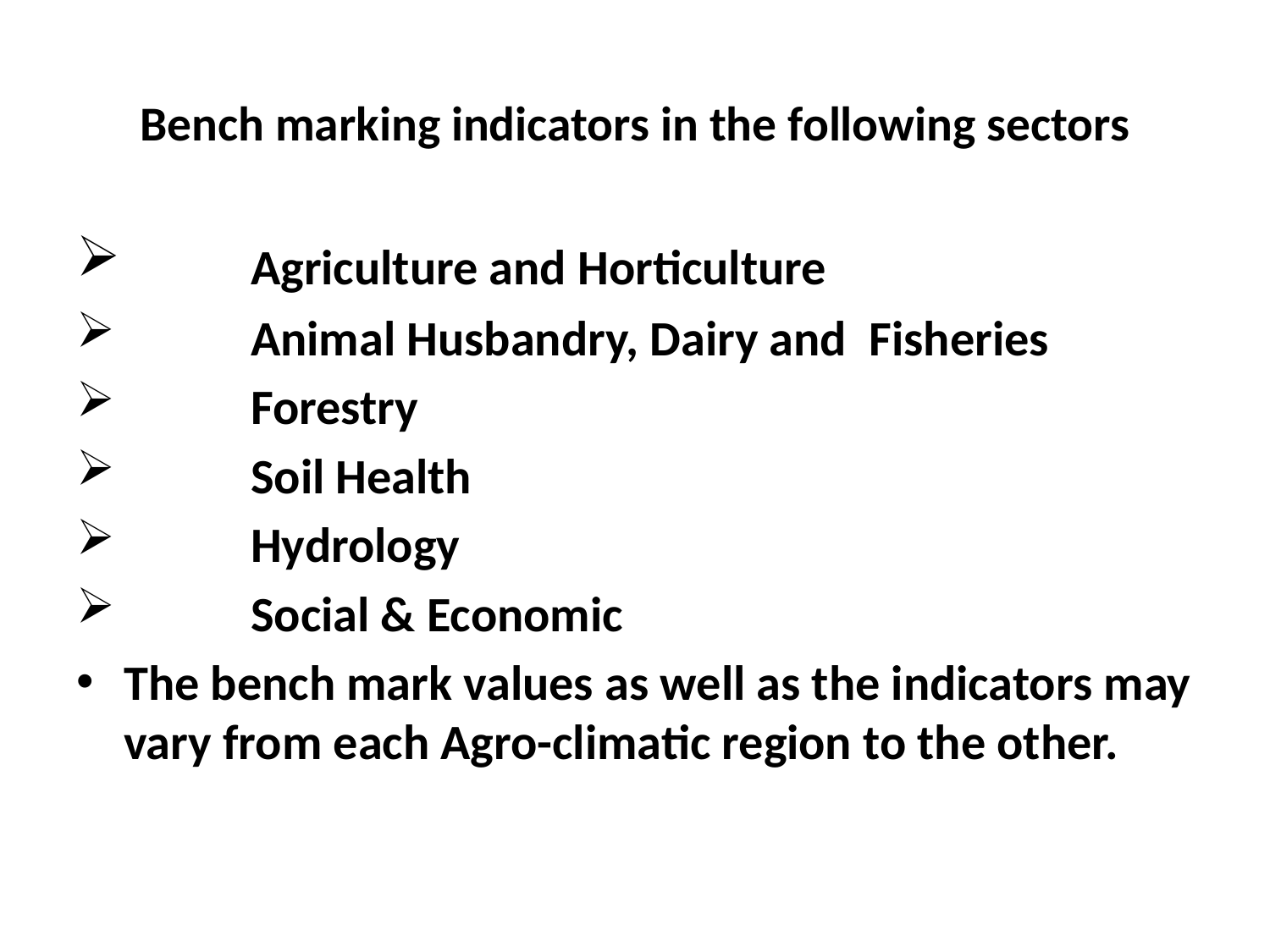

# Bench marking indicators in the following sectors
	Agriculture and Horticulture
	Animal Husbandry, Dairy and  Fisheries
	Forestry
	Soil Health
	Hydrology
	Social & Economic
The bench mark values as well as the indicators may vary from each Agro-climatic region to the other.